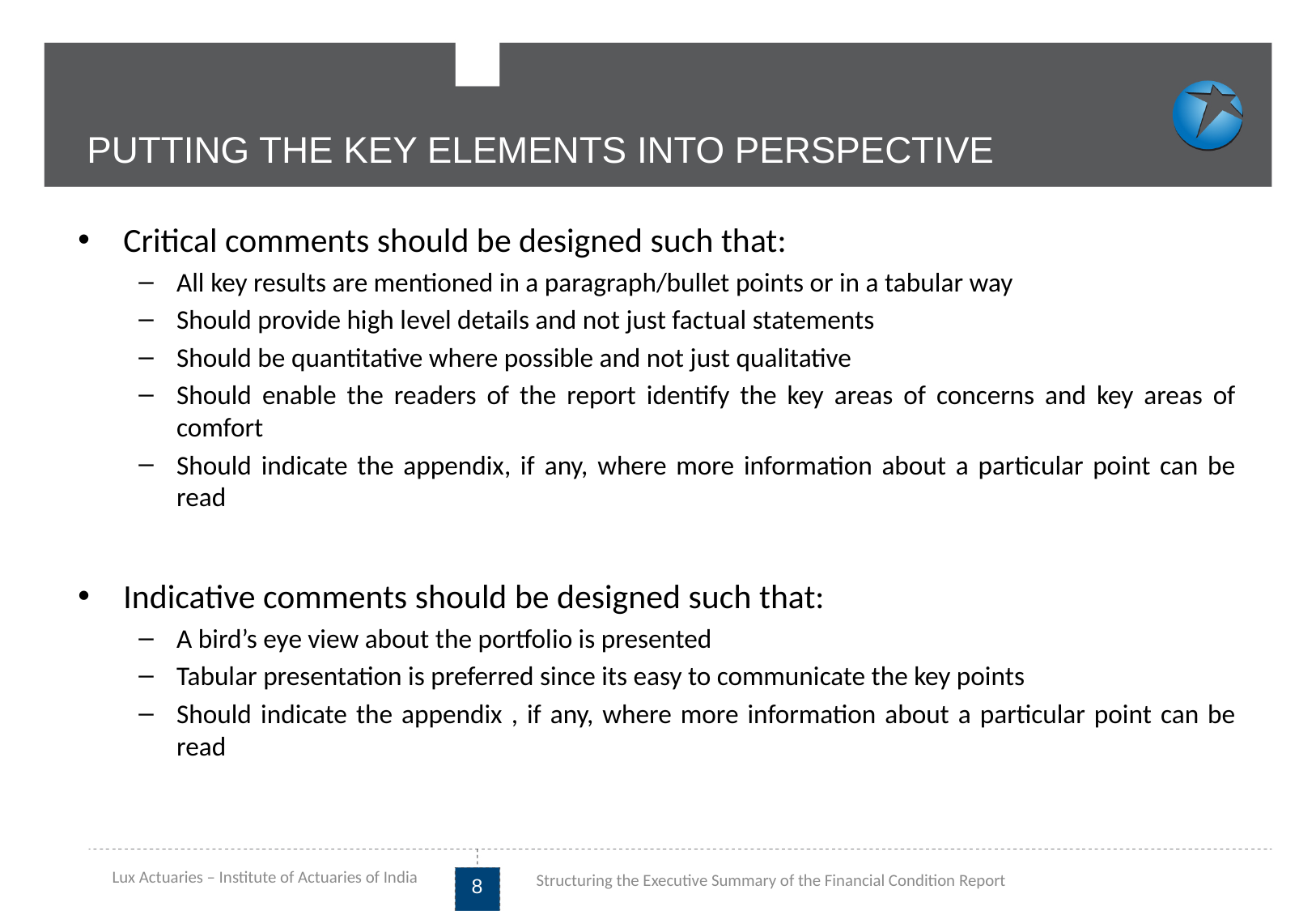

PUTTING THE KEY ELEMENTS INTO PERSPECTIVE
Critical comments should be designed such that:
All key results are mentioned in a paragraph/bullet points or in a tabular way
Should provide high level details and not just factual statements
Should be quantitative where possible and not just qualitative
Should enable the readers of the report identify the key areas of concerns and key areas of comfort
Should indicate the appendix, if any, where more information about a particular point can be read

Indicative comments should be designed such that:
A bird’s eye view about the portfolio is presented
Tabular presentation is preferred since its easy to communicate the key points
Should indicate the appendix , if any, where more information about a particular point can be read

Lux Actuaries – Institute of Actuaries of India
Structuring the Executive Summary of the Financial Condition Report
8